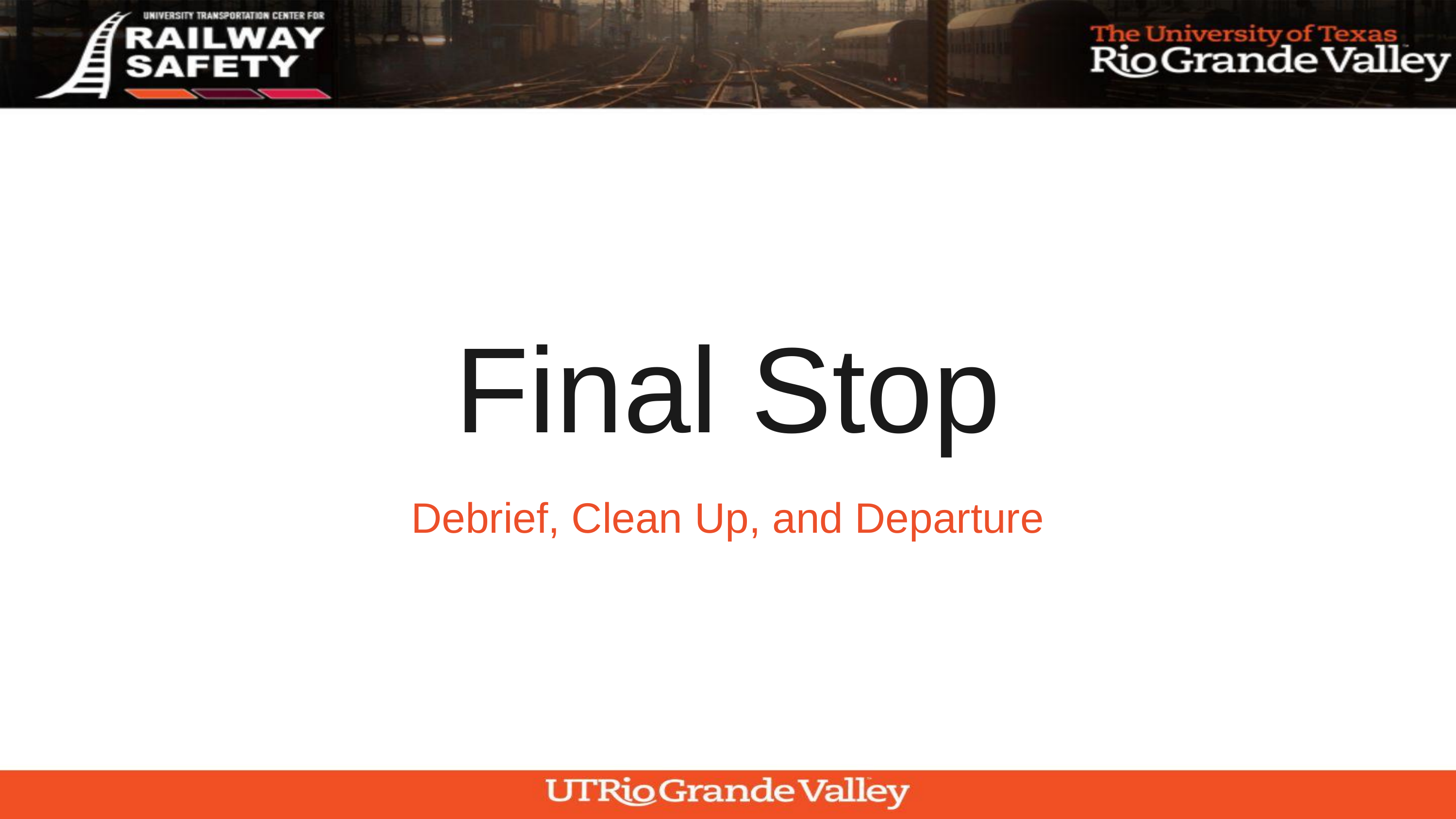

Final Stop
Debrief, Clean Up, and Departure